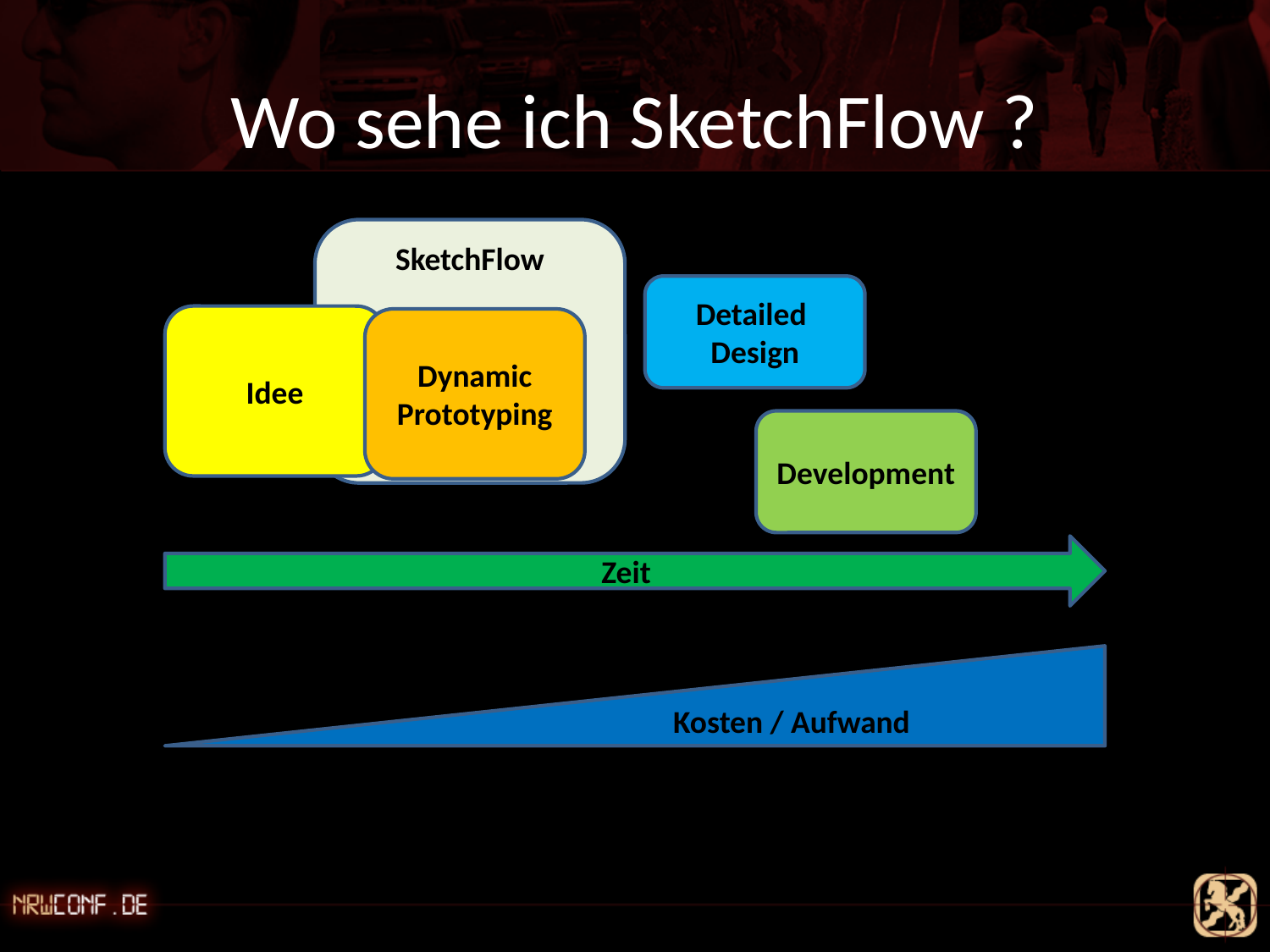

# Wo sehe ich SketchFlow ?
SketchFlow
Detailed
Design
Idee
Dynamic Prototyping
Development
Zeit
Kosten / Aufwand